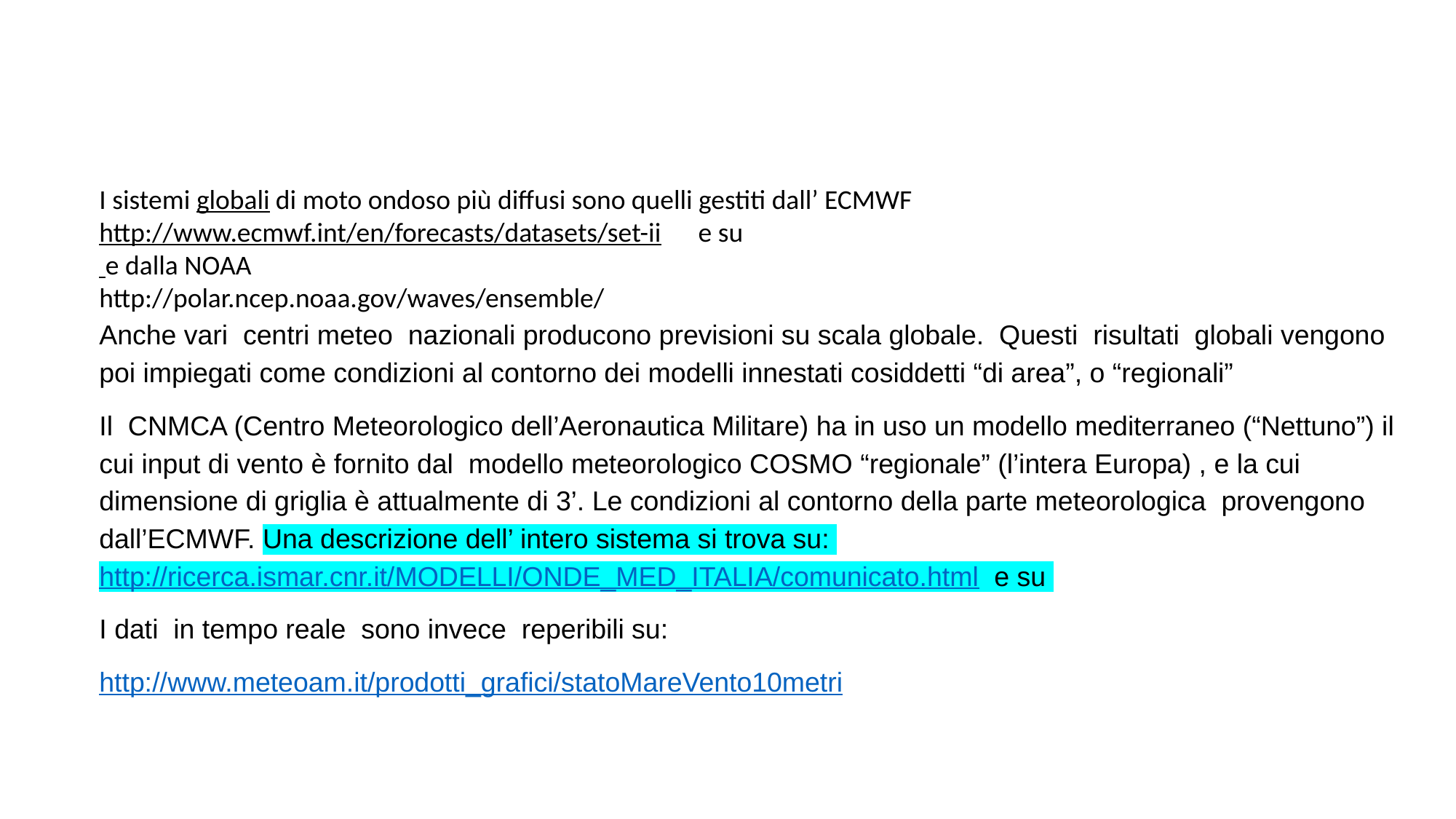

I sistemi globali di moto ondoso più diffusi sono quelli gestiti dall’ ECMWF
http://www.ecmwf.int/en/forecasts/datasets/set-ii      e su
 e dalla NOAA
http://polar.ncep.noaa.gov/waves/ensemble/
Anche vari  centri meteo  nazionali producono previsioni su scala globale.  Questi  risultati  globali vengono  poi impiegati come condizioni al contorno dei modelli innestati cosiddetti “di area”, o “regionali”
Il  CNMCA (Centro Meteorologico dell’Aeronautica Militare) ha in uso un modello mediterraneo (“Nettuno”) il cui input di vento è fornito dal  modello meteorologico COSMO “regionale” (l’intera Europa) , e la cui dimensione di griglia è attualmente di 3’. Le condizioni al contorno della parte meteorologica  provengono dall’ECMWF. Una descrizione dell’ intero sistema si trova su: http://ricerca.ismar.cnr.it/MODELLI/ONDE_MED_ITALIA/comunicato.html  e su
I dati  in tempo reale  sono invece  reperibili su:
http://www.meteoam.it/prodotti_grafici/statoMareVento10metri